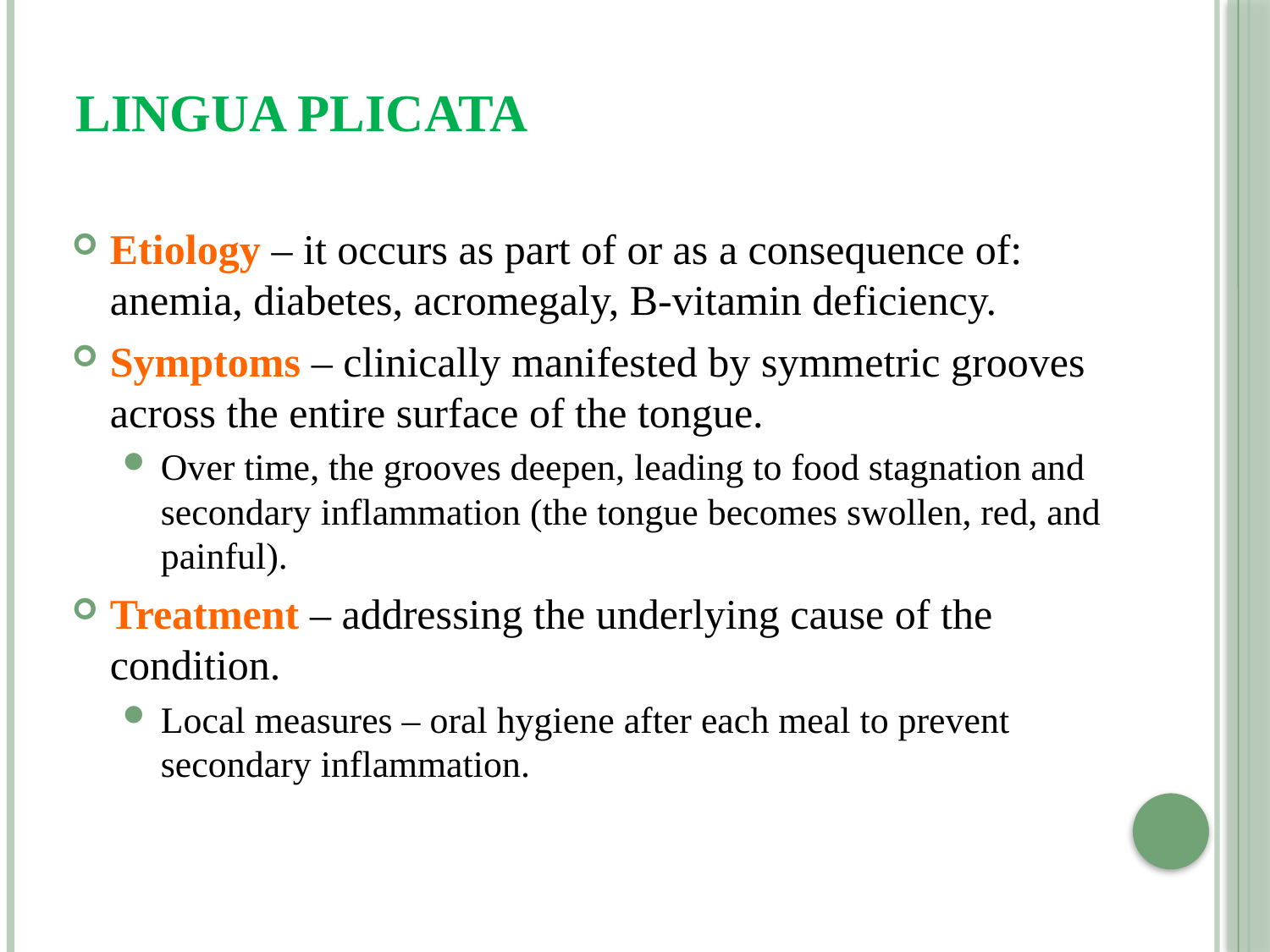

# Lingua plicata
Etiology – it occurs as part of or as a consequence of: anemia, diabetes, acromegaly, B-vitamin deficiency.
Symptoms – clinically manifested by symmetric grooves across the entire surface of the tongue.
Over time, the grooves deepen, leading to food stagnation and secondary inflammation (the tongue becomes swollen, red, and painful).
Treatment – addressing the underlying cause of the condition.
Local measures – oral hygiene after each meal to prevent secondary inflammation.